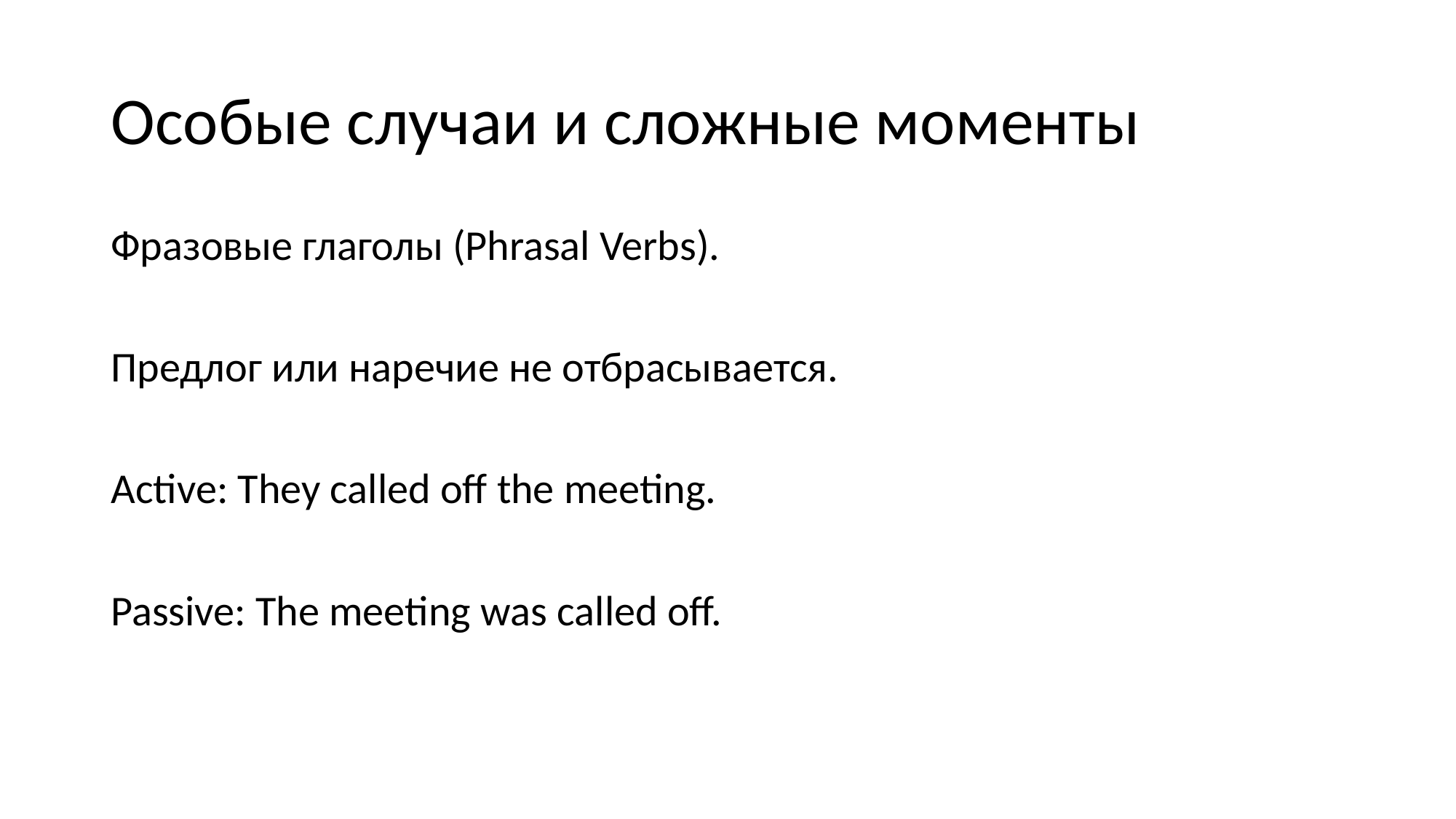

# Особые случаи и сложные моменты
Фразовые глаголы (Phrasal Verbs).

Предлог или наречие не отбрасывается.

Active: They called off the meeting.

Passive: The meeting was called off.